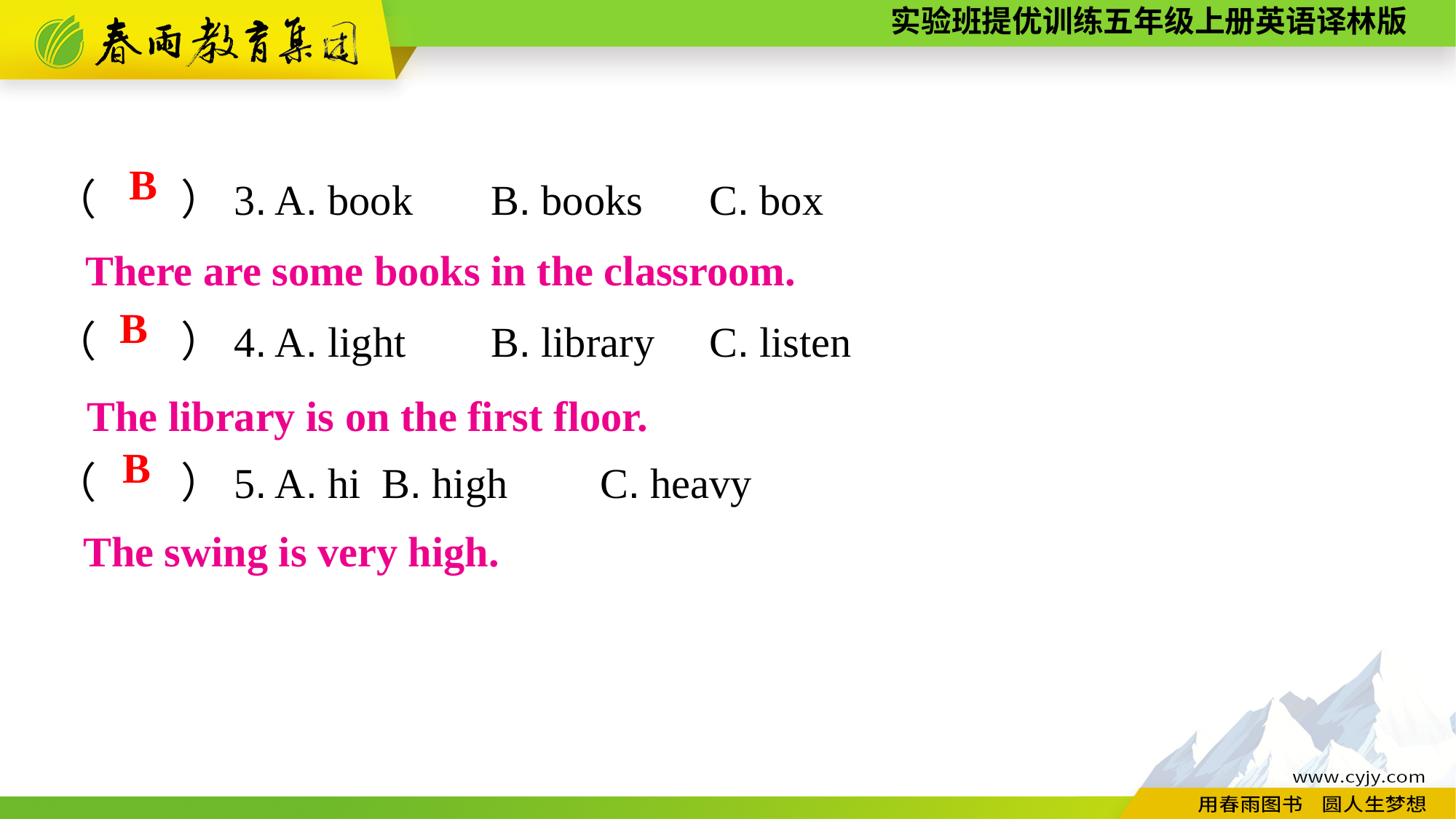

（　　）3. A. book	B. books	C. box

（　　）4. A. light	B. library	C. listen

（　　）5. A. hi	B. high	C. heavy
B
There are some books in the classroom.
B
The library is on the first floor.
B
The swing is very high.